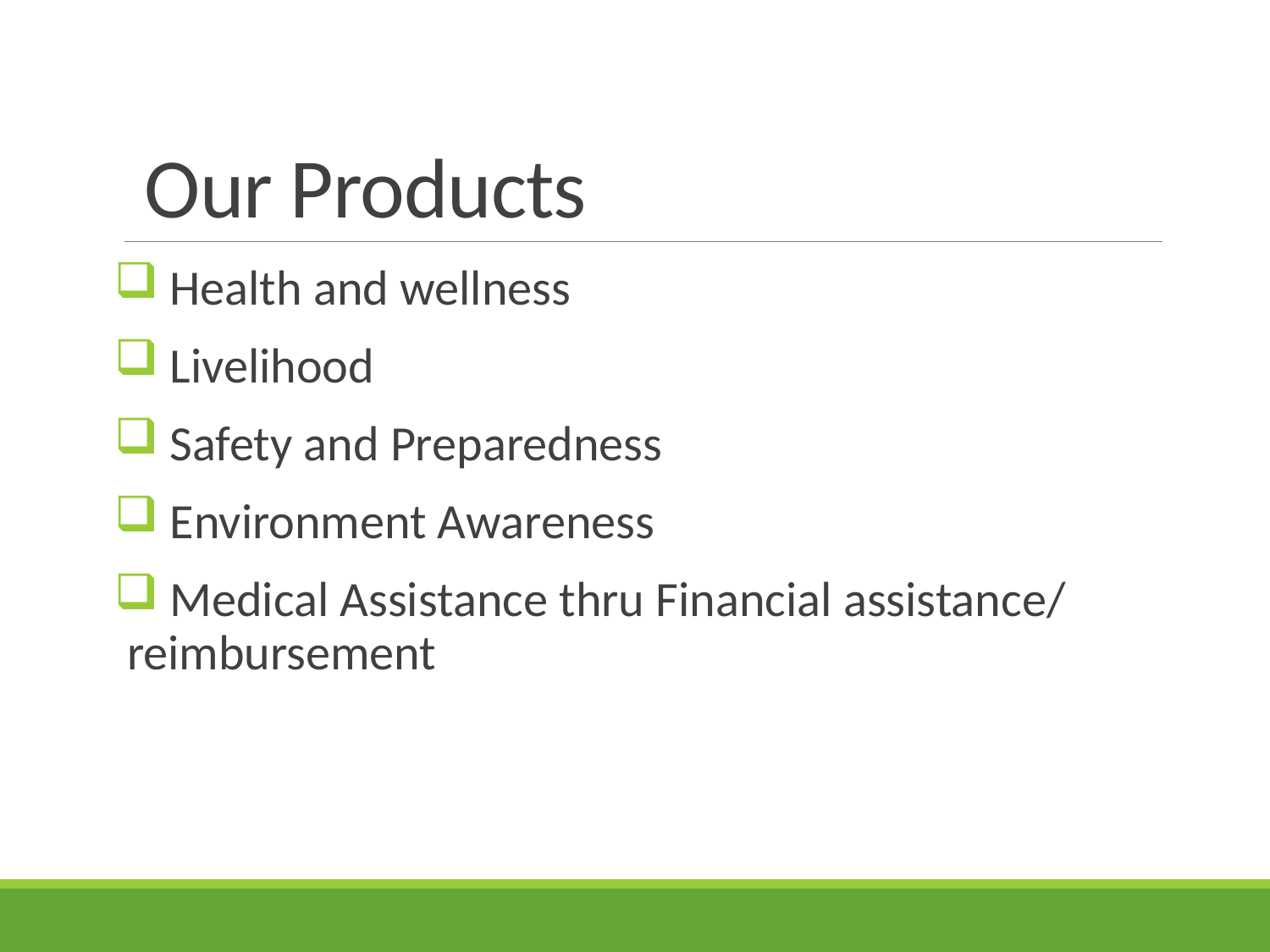

# Our Products
 Health and wellness
 Livelihood
 Safety and Preparedness
 Environment Awareness
 Medical Assistance thru Financial assistance/ reimbursement